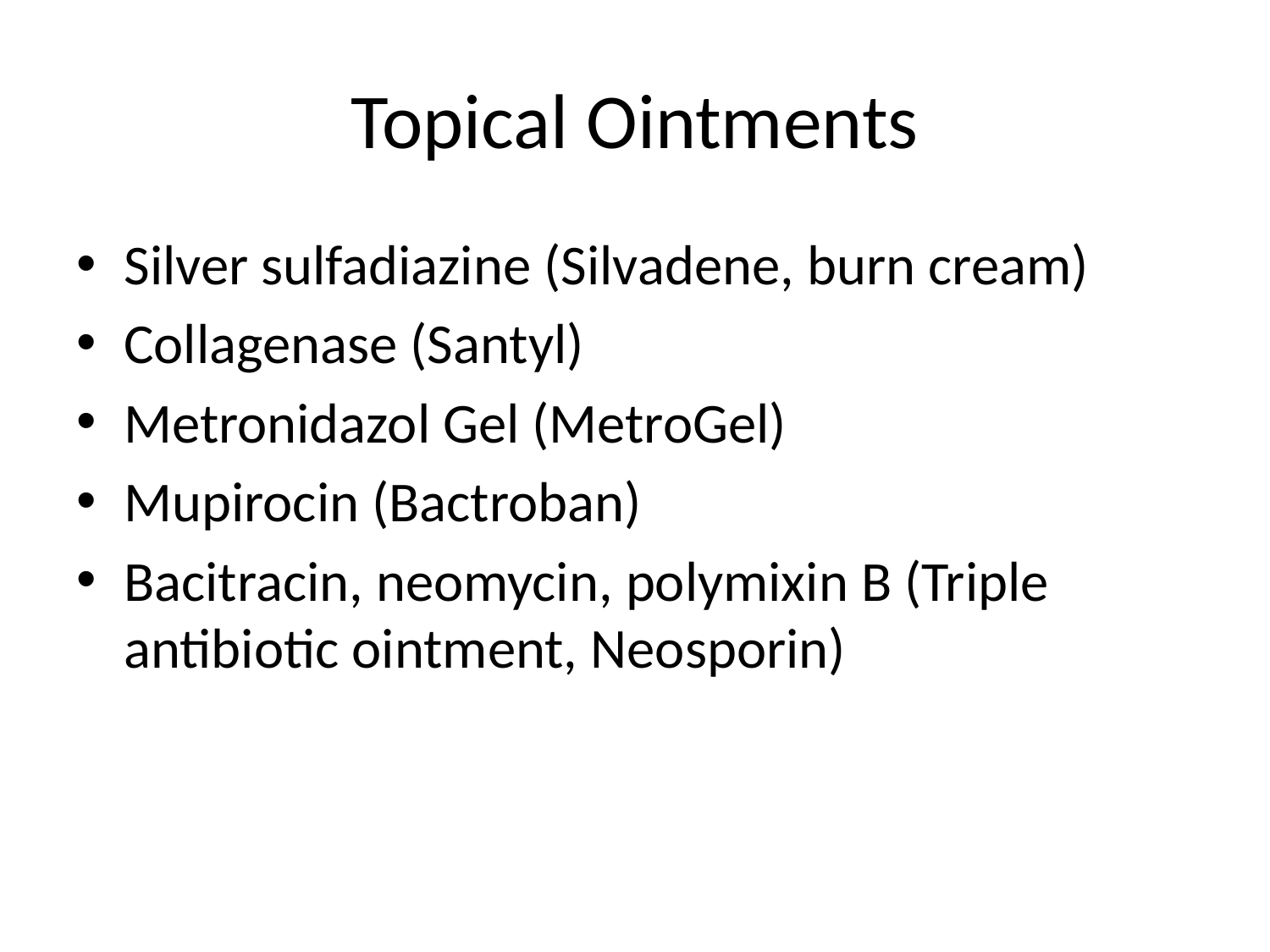

# Topical Ointments
Silver sulfadiazine (Silvadene, burn cream)
Collagenase (Santyl)
Metronidazol Gel (MetroGel)
Mupirocin (Bactroban)
Bacitracin, neomycin, polymixin B (Triple antibiotic ointment, Neosporin)